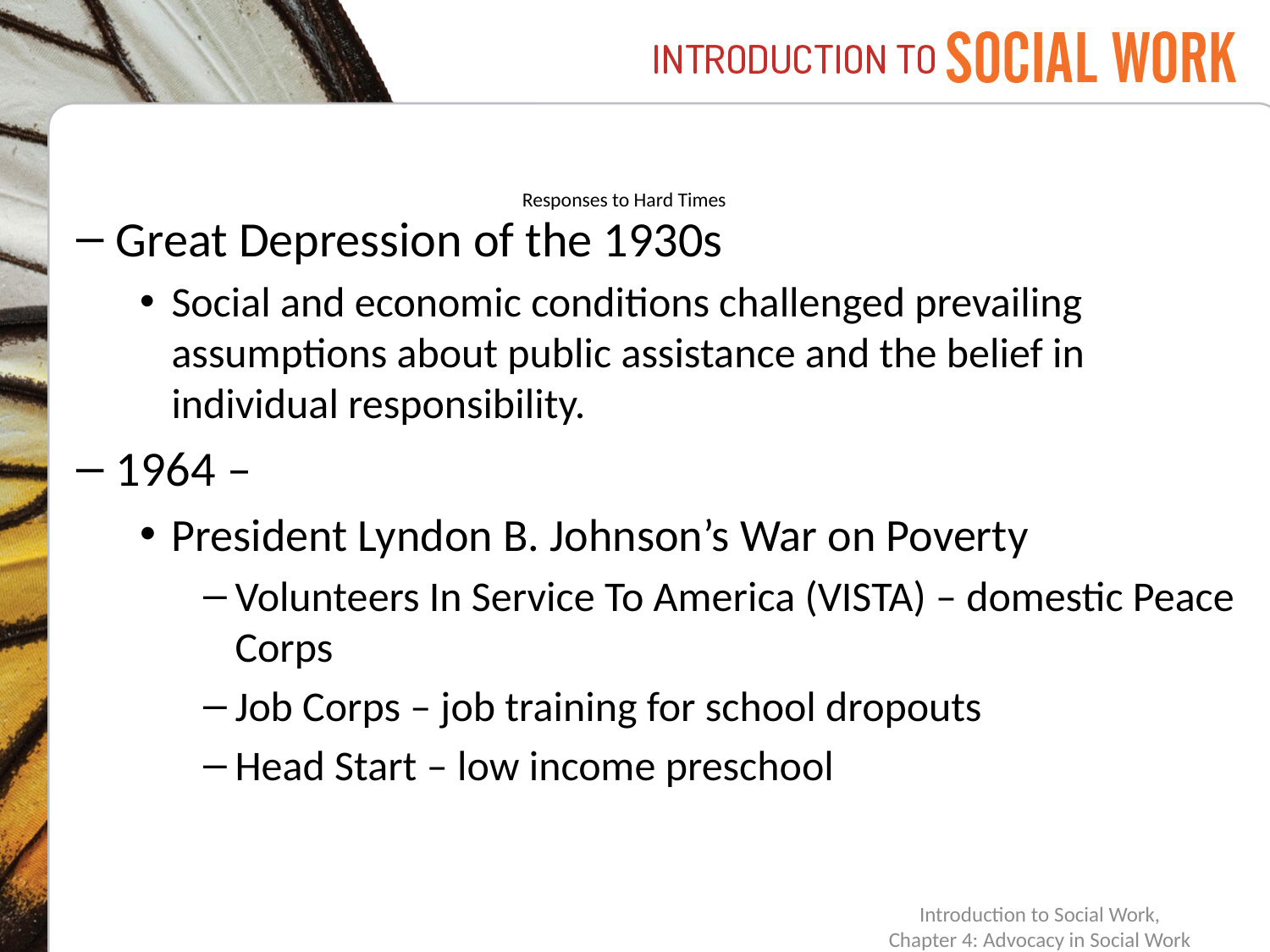

# Responses to Hard Times
Great Depression of the 1930s
Social and economic conditions challenged prevailing assumptions about public assistance and the belief in individual responsibility.
1964 –
President Lyndon B. Johnson’s War on Poverty
Volunteers In Service To America (VISTA) – domestic Peace Corps
Job Corps – job training for school dropouts
Head Start – low income preschool

Introduction to Social Work,
Chapter 4: Advocacy in Social Work